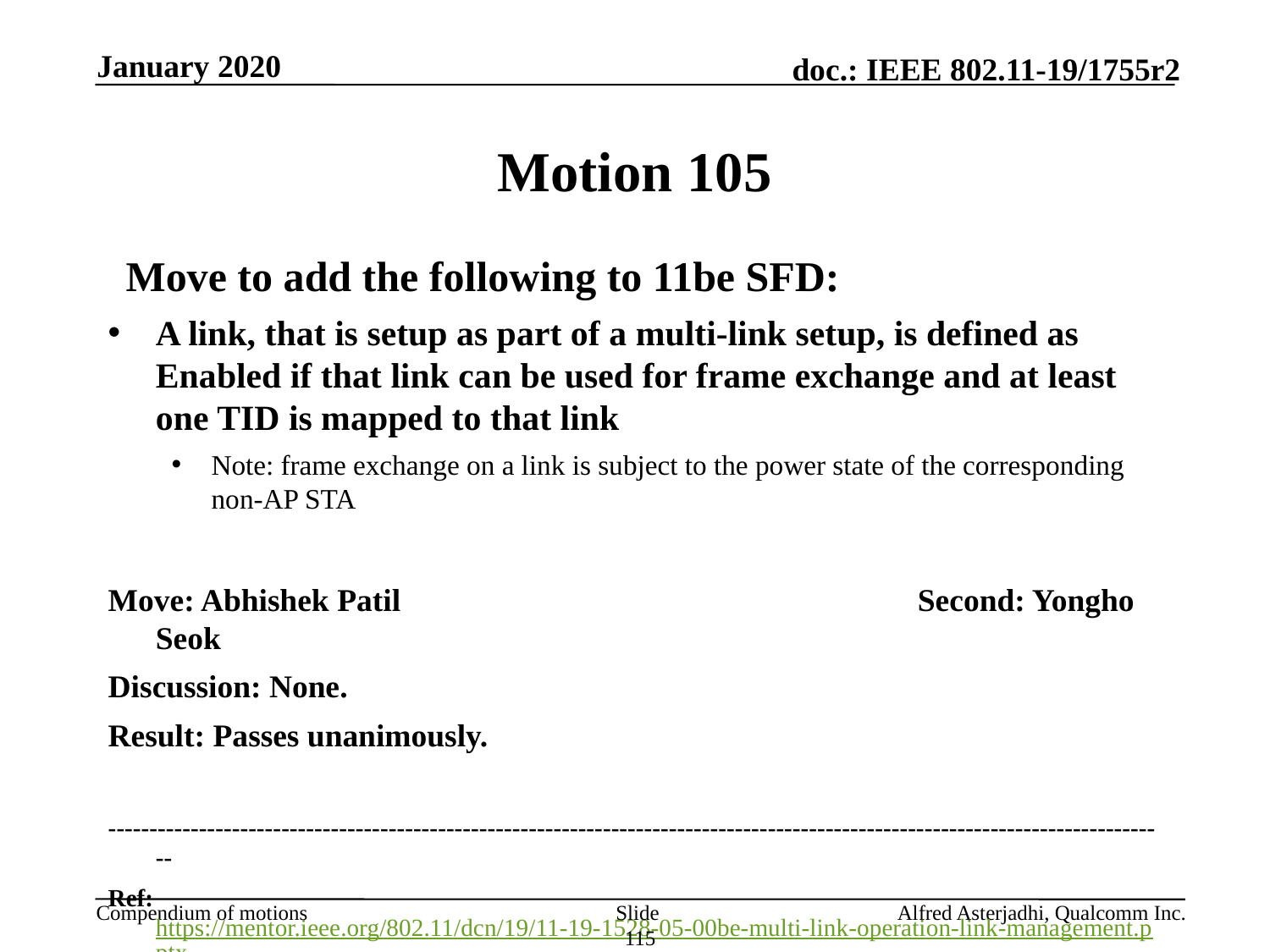

January 2020
# Motion 105
  Move to add the following to 11be SFD:
A link, that is setup as part of a multi-link setup, is defined as Enabled if that link can be used for frame exchange and at least one TID is mapped to that link
Note: frame exchange on a link is subject to the power state of the corresponding non-AP STA

Move: Abhishek Patil					Second: Yongho Seok
Discussion: None.
Result: Passes unanimously.

---------------------------------------------------------------------------------------------------------------------------------
Ref: https://mentor.ieee.org/802.11/dcn/19/11-19-1528-05-00be-multi-link-operation-link-management.pptx

Slide 115
Alfred Asterjadhi, Qualcomm Inc.